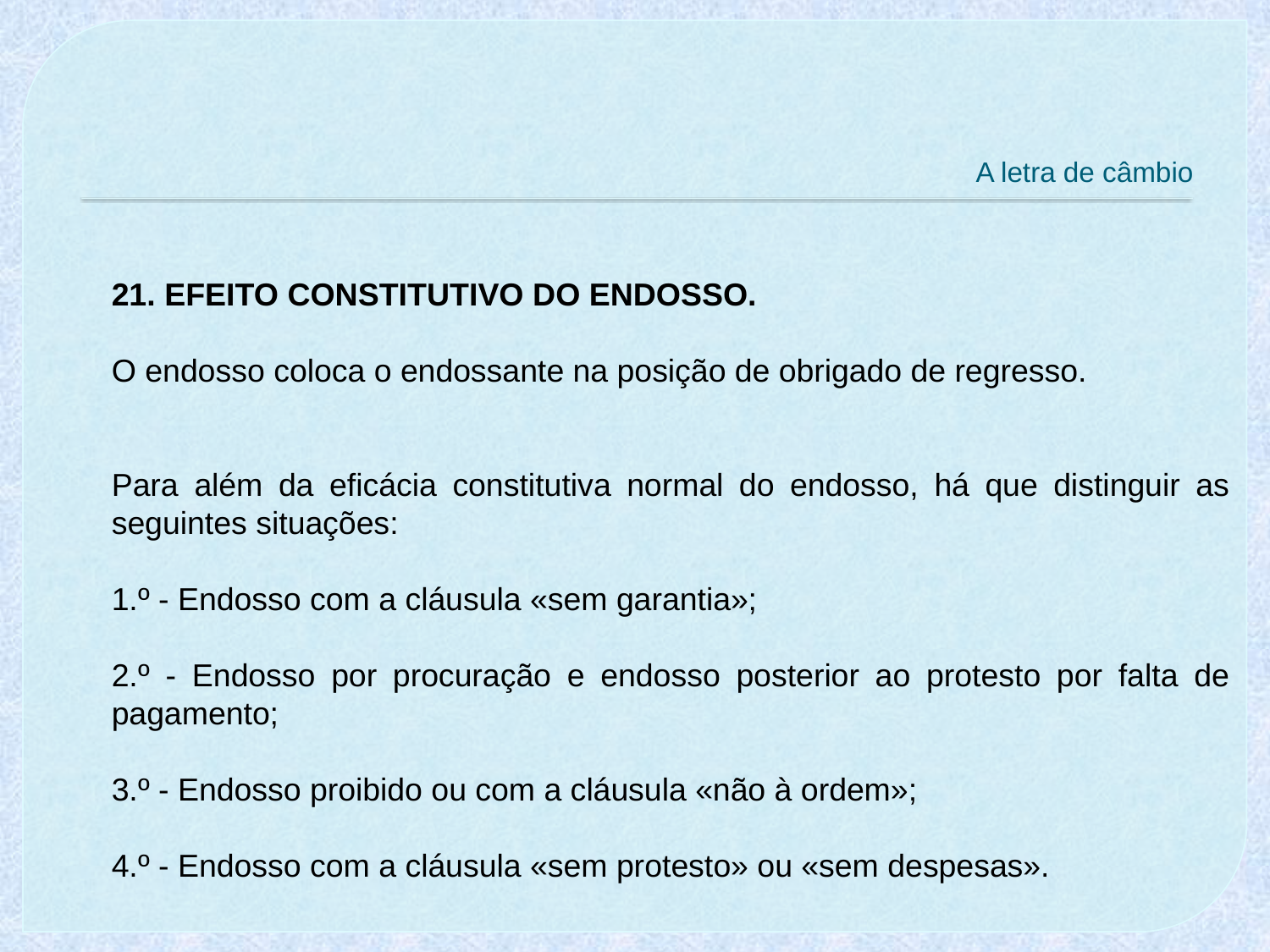

# A letra de câmbio

21. EFEITO CONSTITUTIVO DO ENDOSSO.

O endosso coloca o endossante na posição de obrigado de regresso.

Para além da eficácia constitutiva normal do endosso, há que distinguir as seguintes situações:

1.º - Endosso com a cláusula «sem garantia»;

2.º - Endosso por procuração e endosso posterior ao protesto por falta de pagamento;

3.º - Endosso proibido ou com a cláusula «não à ordem»;

4.º - Endosso com a cláusula «sem protesto» ou «sem despesas».